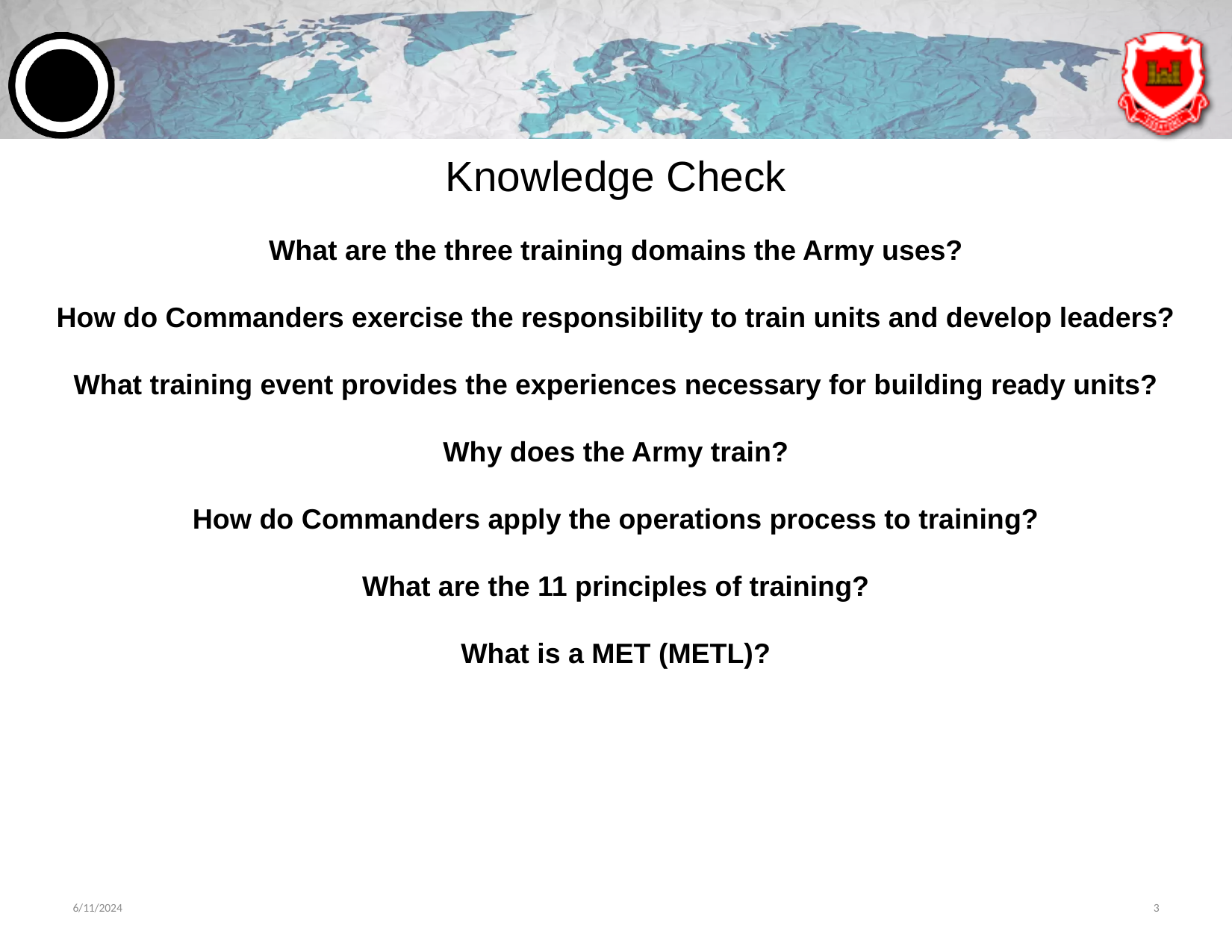

# Knowledge Check
What are the three training domains the Army uses?

How do Commanders exercise the responsibility to train units and develop leaders?

What training event provides the experiences necessary for building ready units?

Why does the Army train?

How do Commanders apply the operations process to training?

What are the 11 principles of training?

What is a MET (METL)?
6/11/2024
3